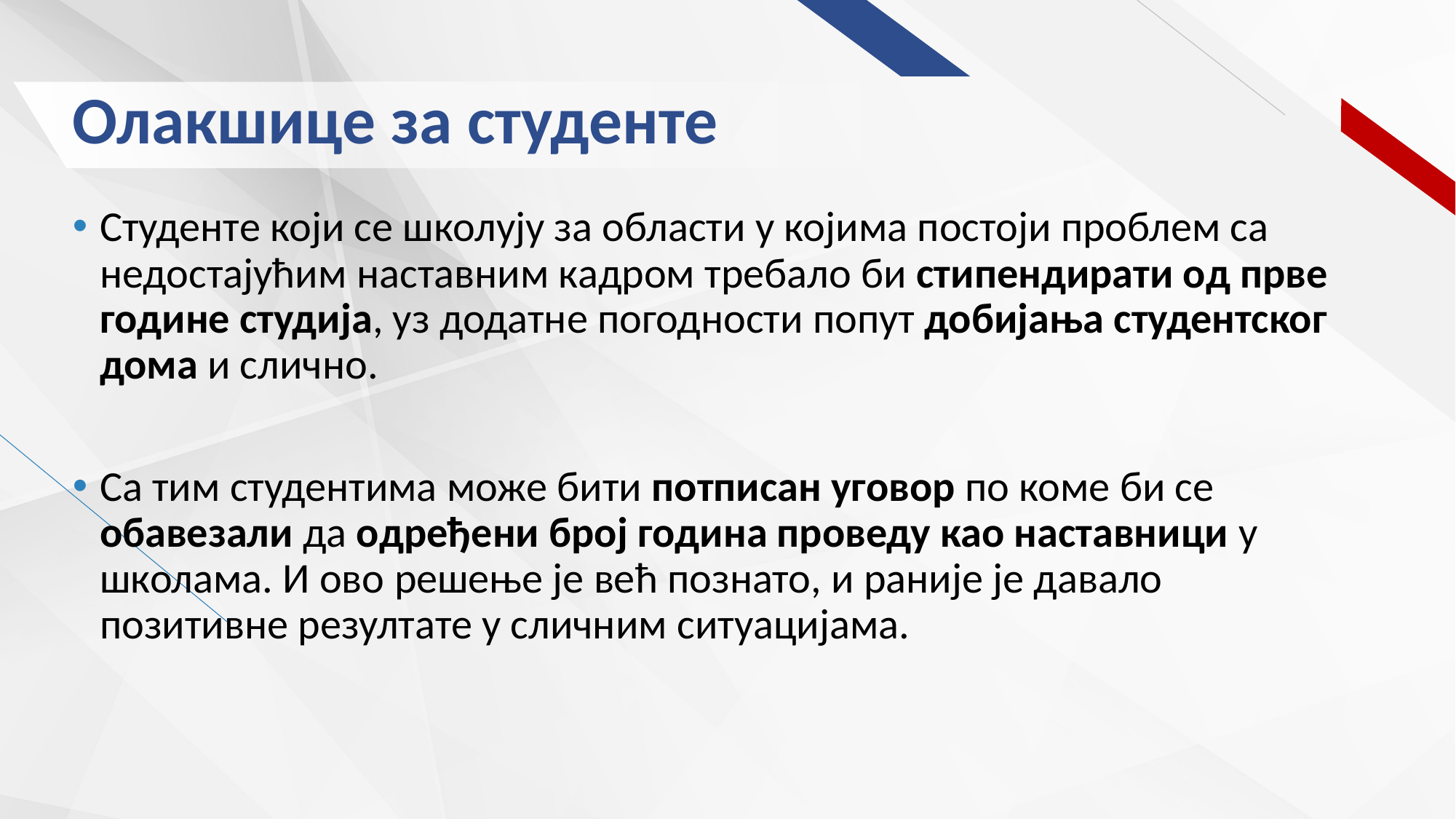

# Олакшице за студенте
Студенте који се школују за области у којима постоји проблем са недостајућим наставним кадром требало би стипендирати од прве године студија, уз додатне погодности попут добијања студентског дома и слично.

Са тим студентима може бити потписан уговор по коме би се обавезали да одређени број година проведу као наставници у школама. И ово решење је већ познато, и раније је давало позитивне резултате у сличним ситуацијама.